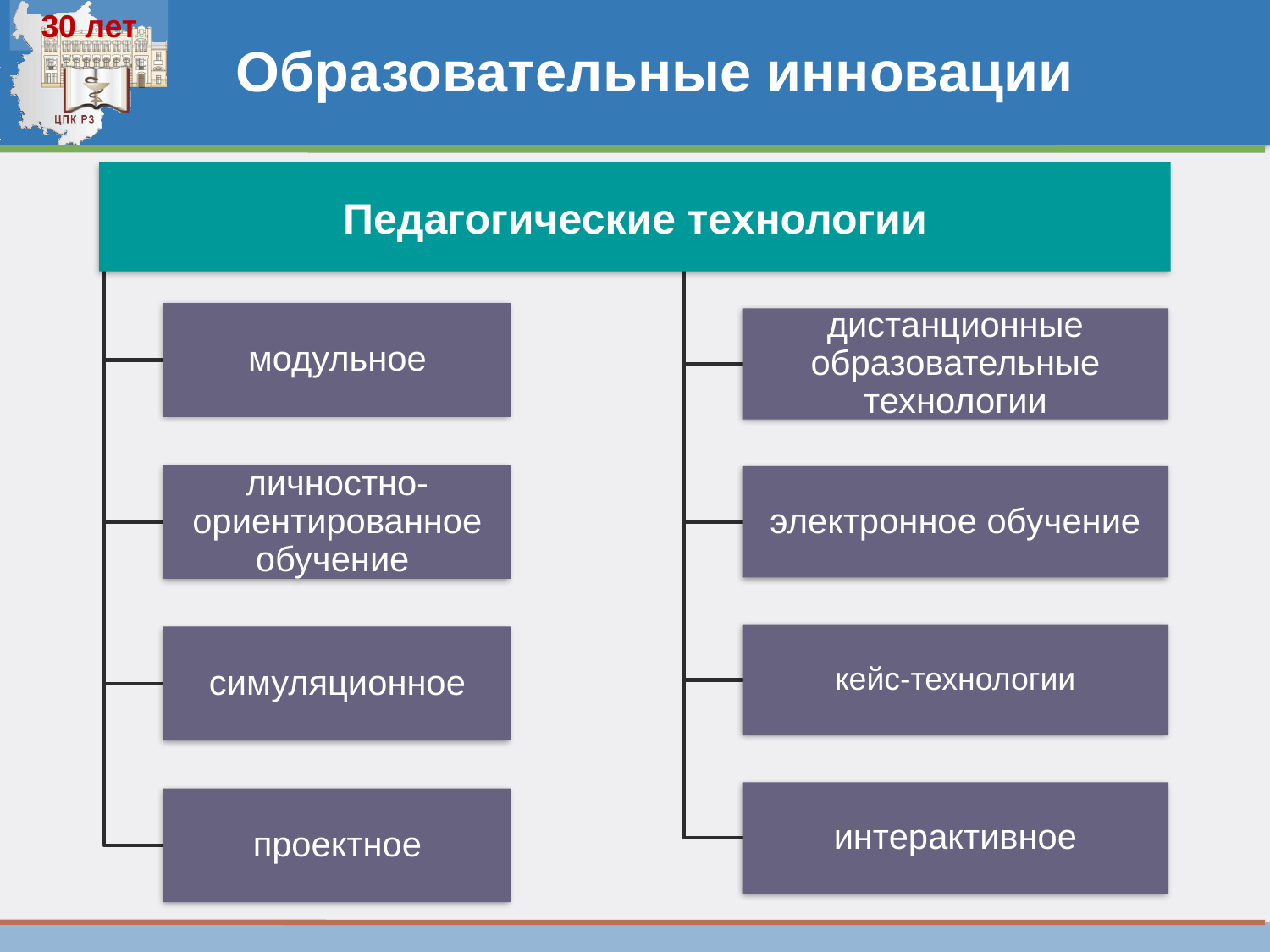

# Образовательные инновации

модульное
личностно-ориентированное обучение
симуляционное
проектное

дистанционные образовательные технологии
электронное обучение
кейс-технологии
интерактивное
Педагогические технологии